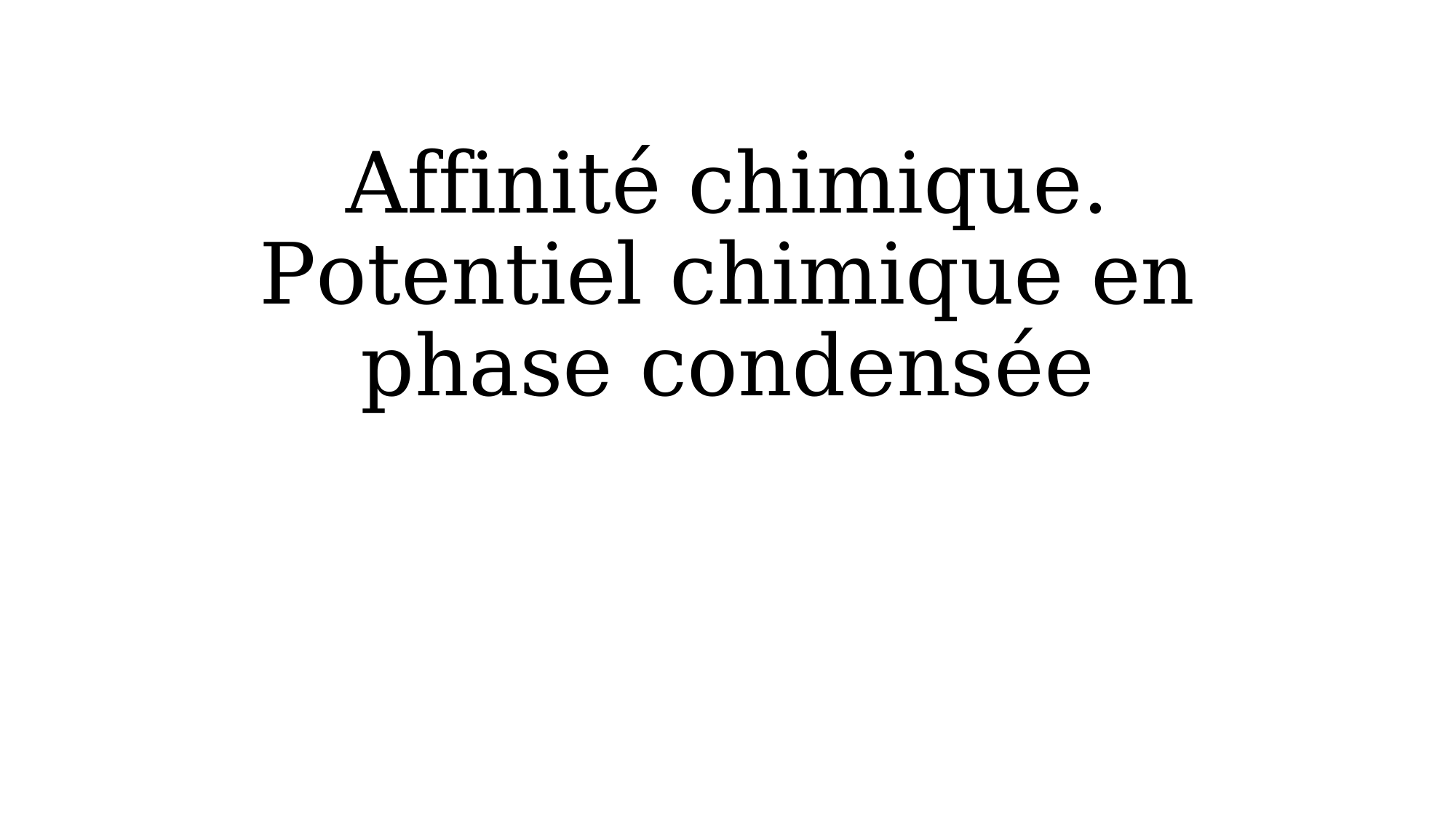

# Affinité chimique. Potentiel chimique en phase condensée